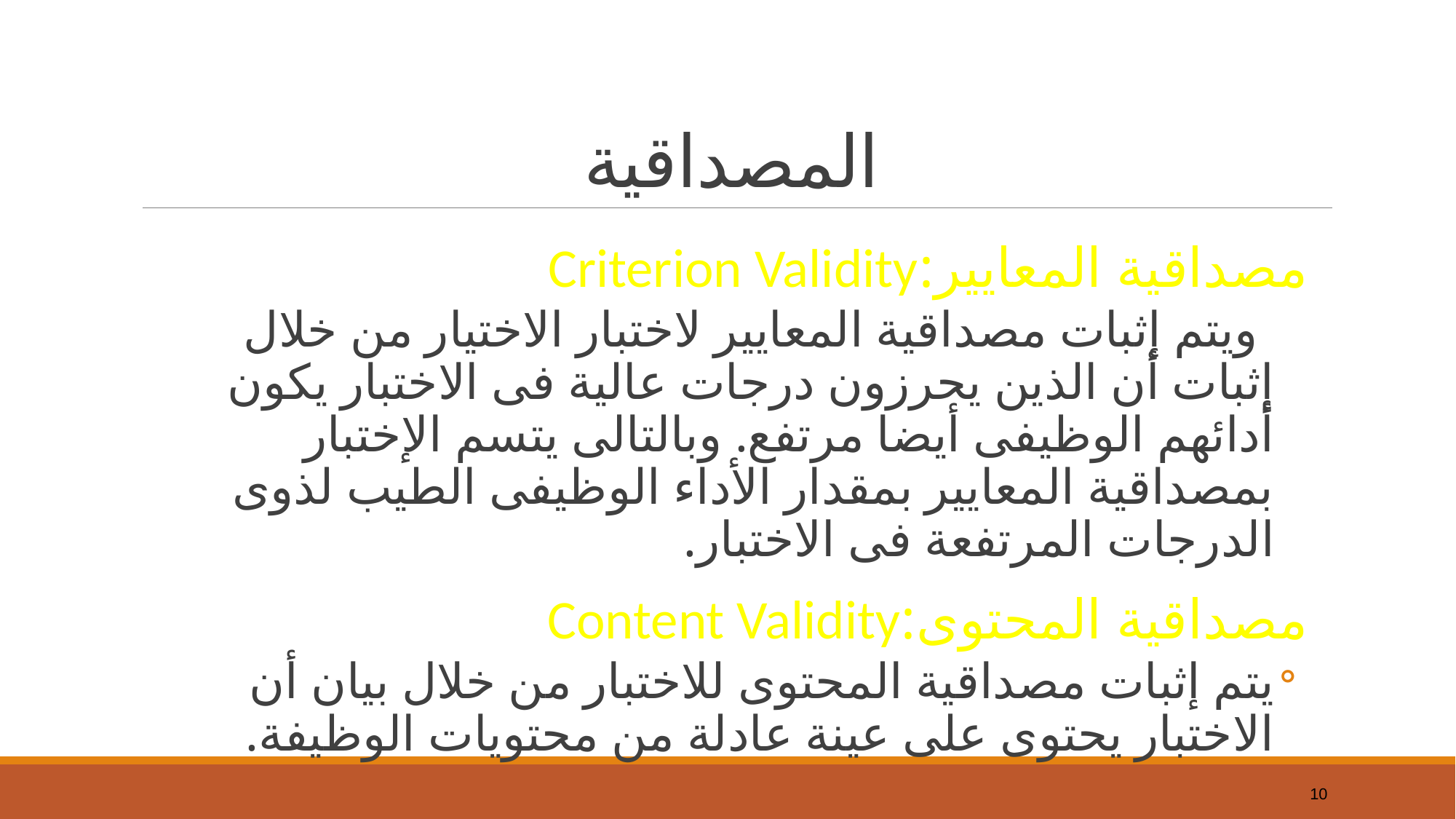

# المصداقية
مصداقية المعايير:Criterion Validity
   ويتم إثبات مصداقية المعايير لاختبار الاختيار من خلال إثبات أن الذين يحرزون درجات عالية فى الاختبار يكون أدائهم الوظيفى أيضا مرتفع. وبالتالى يتسم الإختبار بمصداقية المعايير بمقدار الأداء الوظيفى الطيب لذوى الدرجات المرتفعة فى الاختبار.
مصداقية المحتوى:Content Validity
يتم إثبات مصداقية المحتوى للاختبار من خلال بيان أن الاختبار يحتوى على عينة عادلة من محتويات الوظيفة.
10